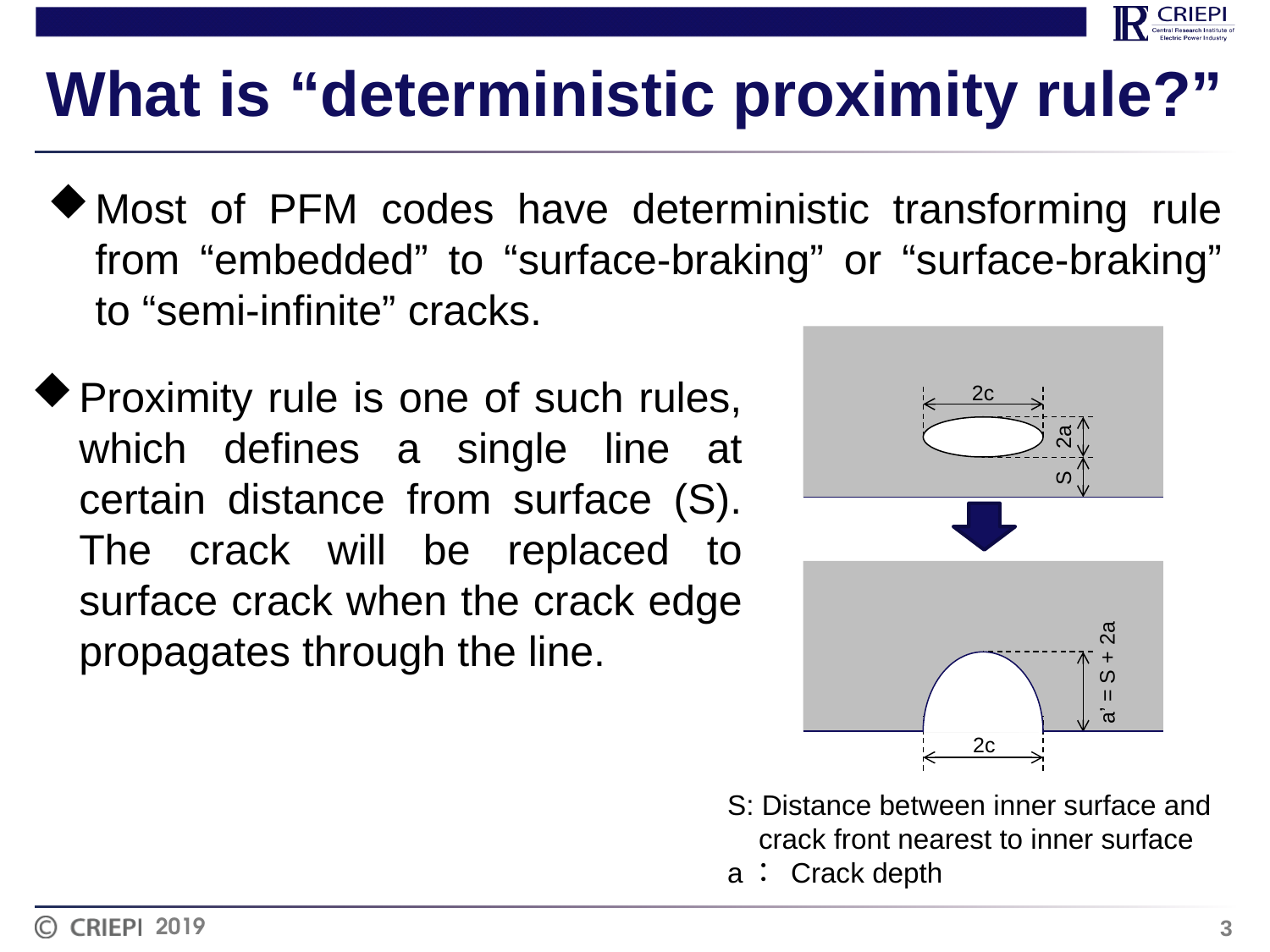

# What is “deterministic proximity rule?”
Most of PFM codes have deterministic transforming rule from “embedded” to “surface-braking” or “surface-braking” to “semi-infinite” cracks.
S

2a
2c
Proximity rule is one of such rules, which defines a single line at certain distance from surface (S). The crack will be replaced to surface crack when the crack edge propagates through the line.

2c
a’ = S + 2a
S: Distance between inner surface and
    crack front nearest to inner surface
a： Crack depth
2019
3